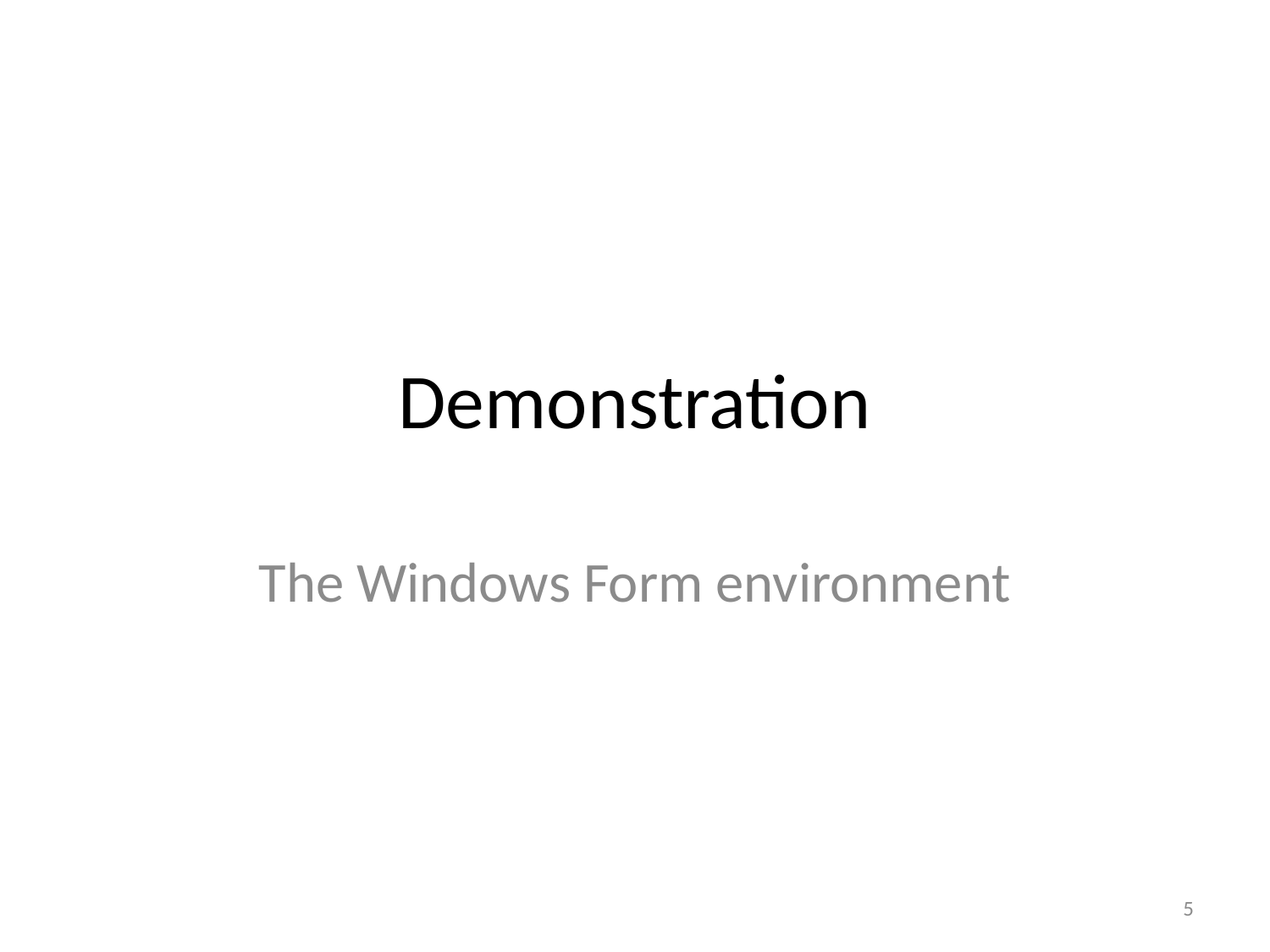

# Demonstration
The Windows Form environment
5